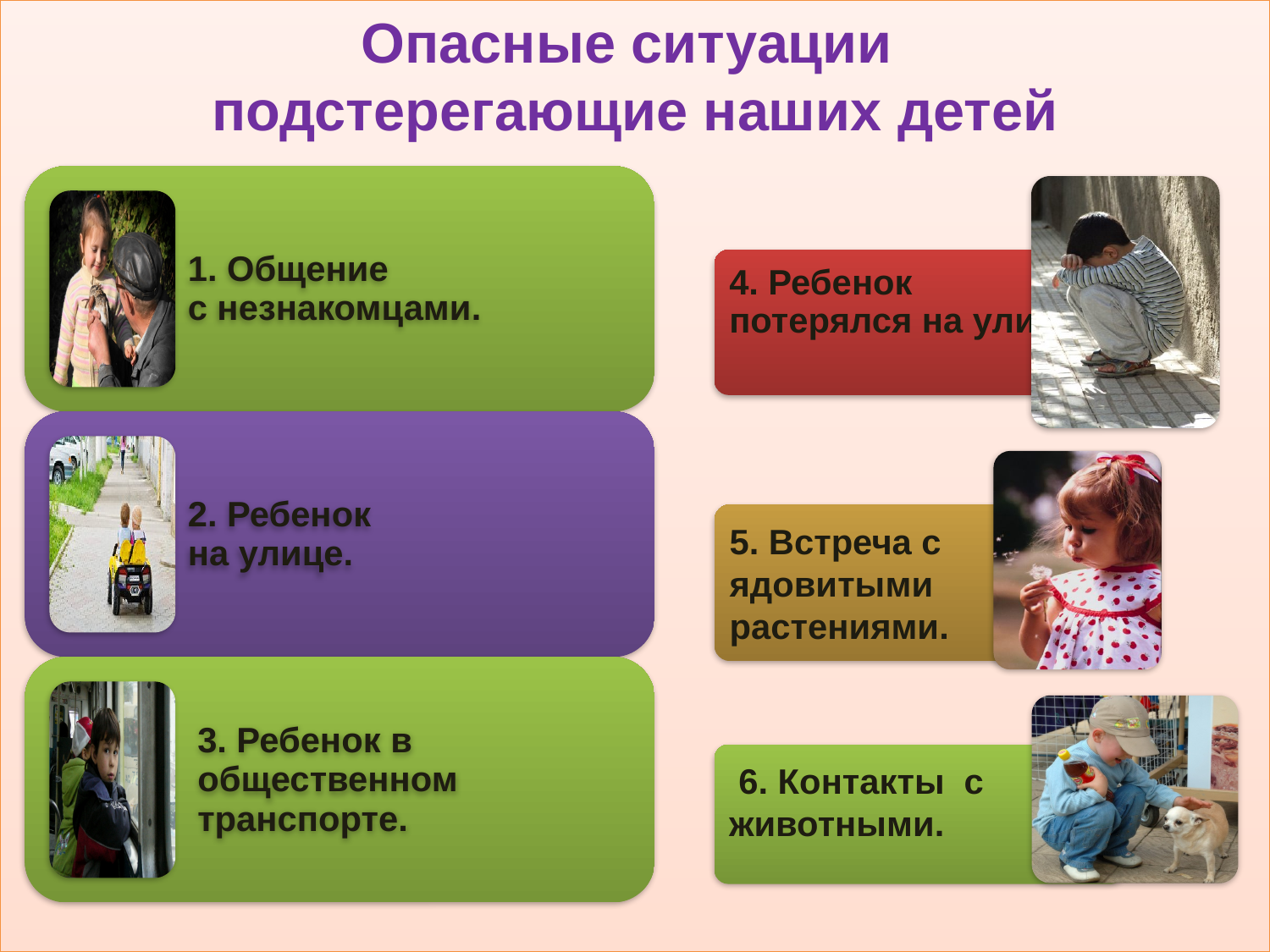

# Опасные ситуации подстерегающие наших детей
 3. Ребенок в
 общественном
 транспорте.
2. Ребенок
на улице.
1. Общение                           с незнакомцами.
4. Ребенок потерялся на улице.

5. Встреча с
ядовитыми
растениями.

 6. Контакты  с животными.